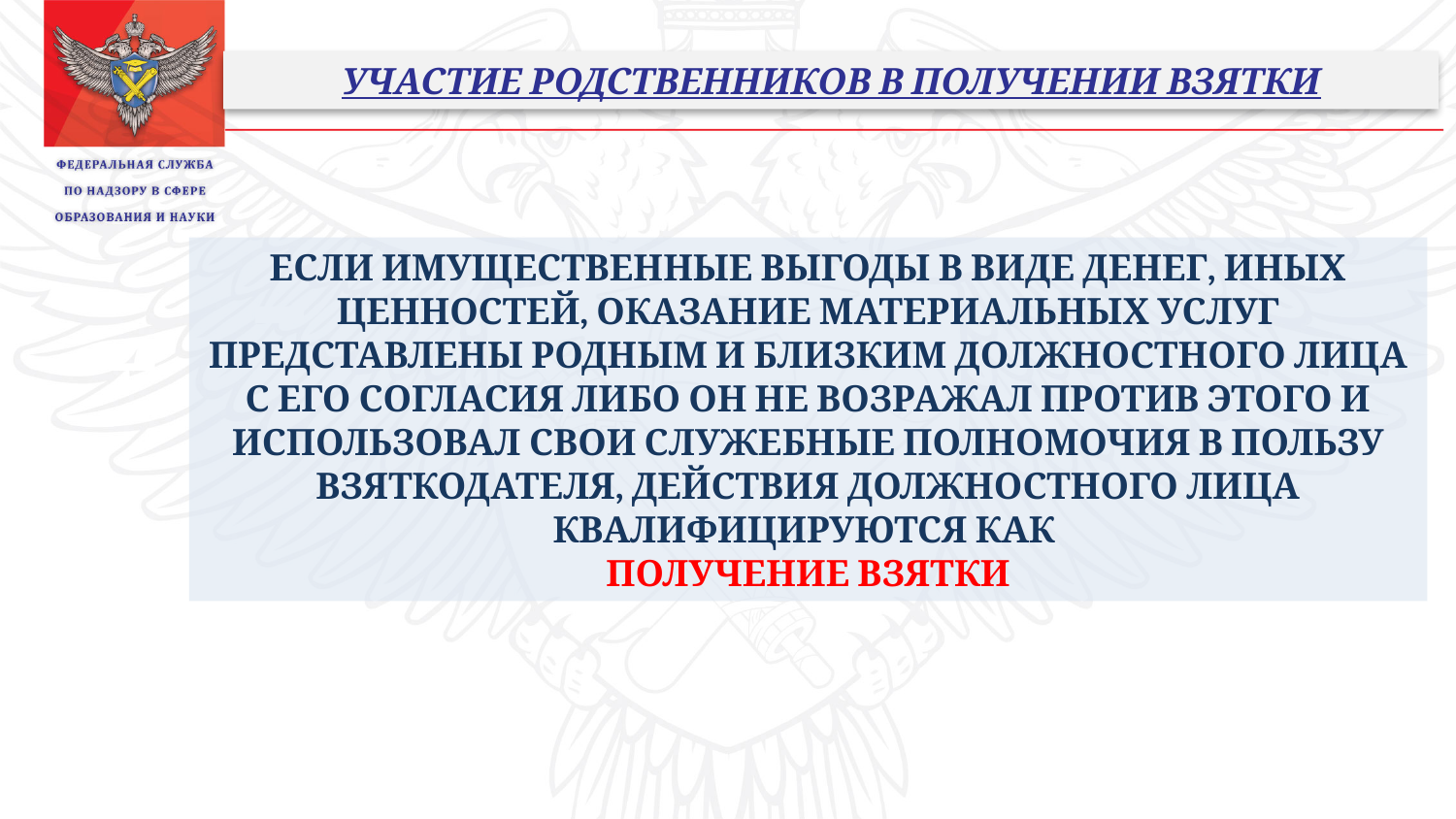

УЧАСТИЕ РОДСТВЕННИКОВ В ПОЛУЧЕНИИ ВЗЯТКИ

ЕСЛИ ИМУЩЕСТВЕННЫЕ ВЫГОДЫ В ВИДЕ ДЕНЕГ, ИНЫХ ЦЕННОСТЕЙ, ОКАЗАНИЕ МАТЕРИАЛЬНЫХ УСЛУГ ПРЕДСТАВЛЕНЫ РОДНЫМ И БЛИЗКИМ ДОЛЖНОСТНОГО ЛИЦА С ЕГО СОГЛАСИЯ ЛИБО ОН НЕ ВОЗРАЖАЛ ПРОТИВ ЭТОГО И ИСПОЛЬЗОВАЛ СВОИ СЛУЖЕБНЫЕ ПОЛНОМОЧИЯ В ПОЛЬЗУ ВЗЯТКОДАТЕЛЯ, ДЕЙСТВИЯ ДОЛЖНОСТНОГО ЛИЦА КВАЛИФИЦИРУЮТСЯ КАК
ПОЛУЧЕНИЕ ВЗЯТКИ